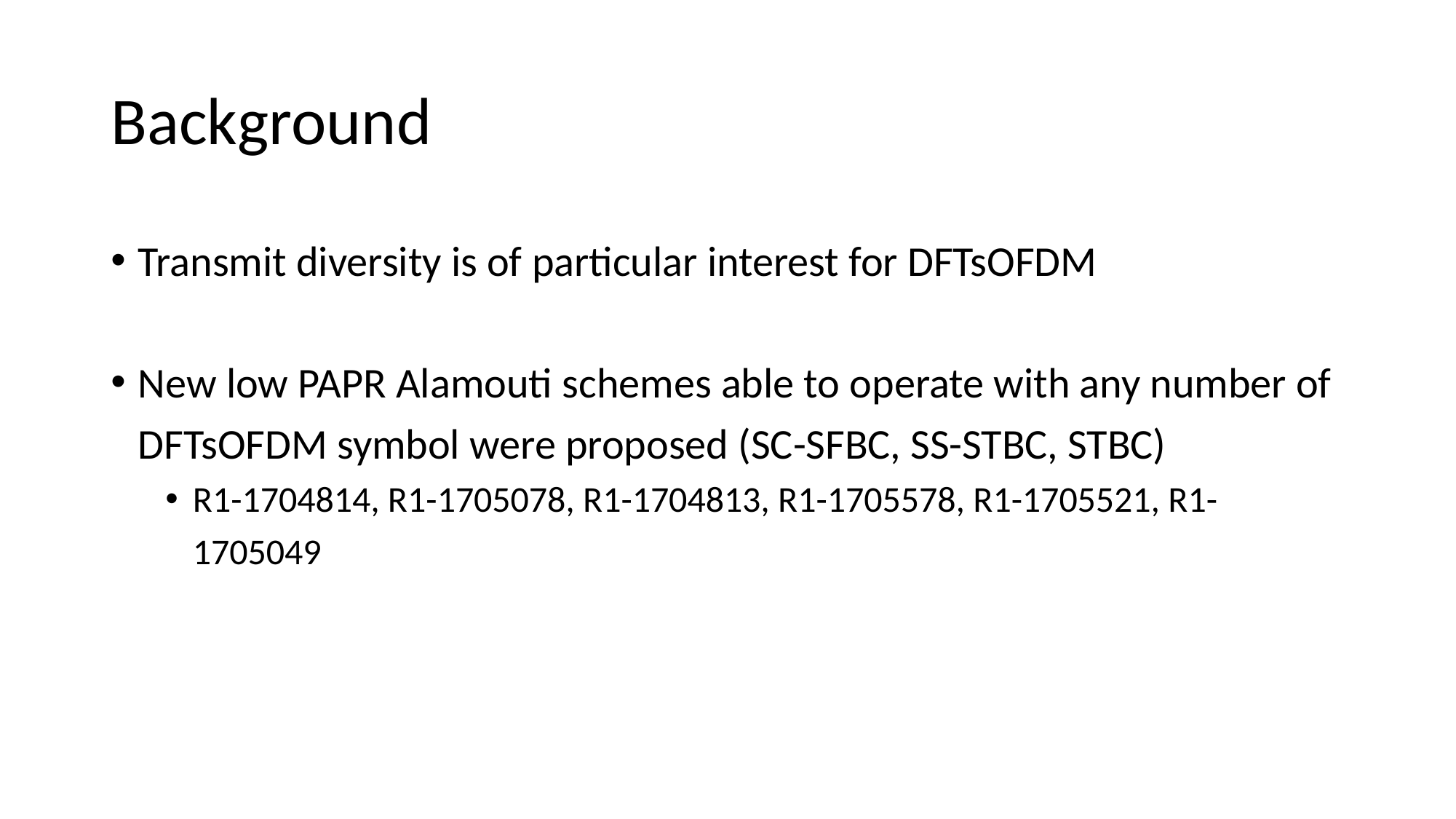

# Background
Transmit diversity is of particular interest for DFTsOFDM

New low PAPR Alamouti schemes able to operate with any number of DFTsOFDM symbol were proposed (SC-SFBC, SS-STBC, STBC)
R1-1704814, R1-1705078, R1-1704813, R1-1705578, R1-1705521, R1-1705049